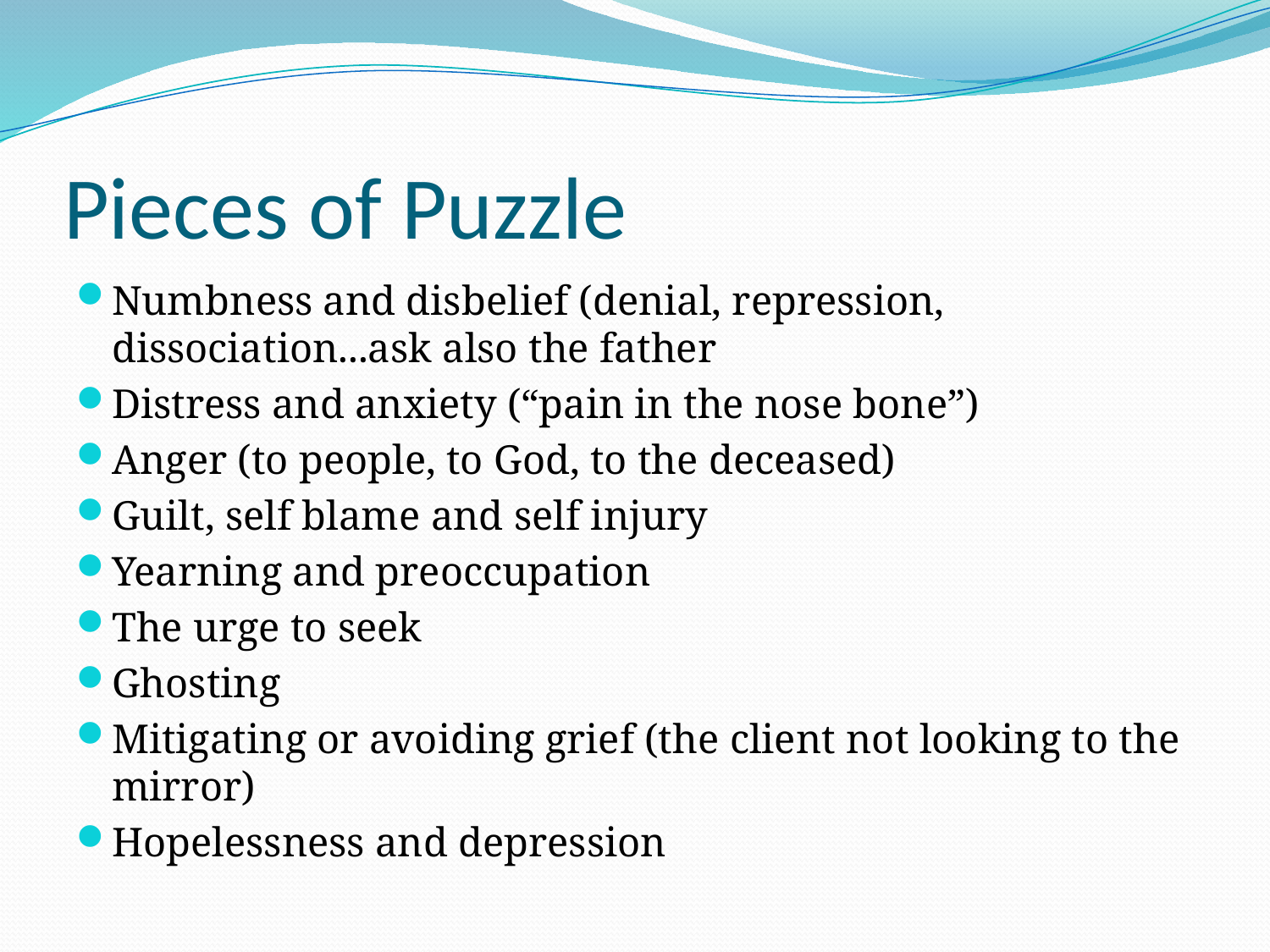

# Pieces of Puzzle
Numbness and disbelief (denial, repression, dissociation...ask also the father
Distress and anxiety (“pain in the nose bone”)
Anger (to people, to God, to the deceased)
Guilt, self blame and self injury
Yearning and preoccupation
The urge to seek
Ghosting
Mitigating or avoiding grief (the client not looking to the mirror)
Hopelessness and depression